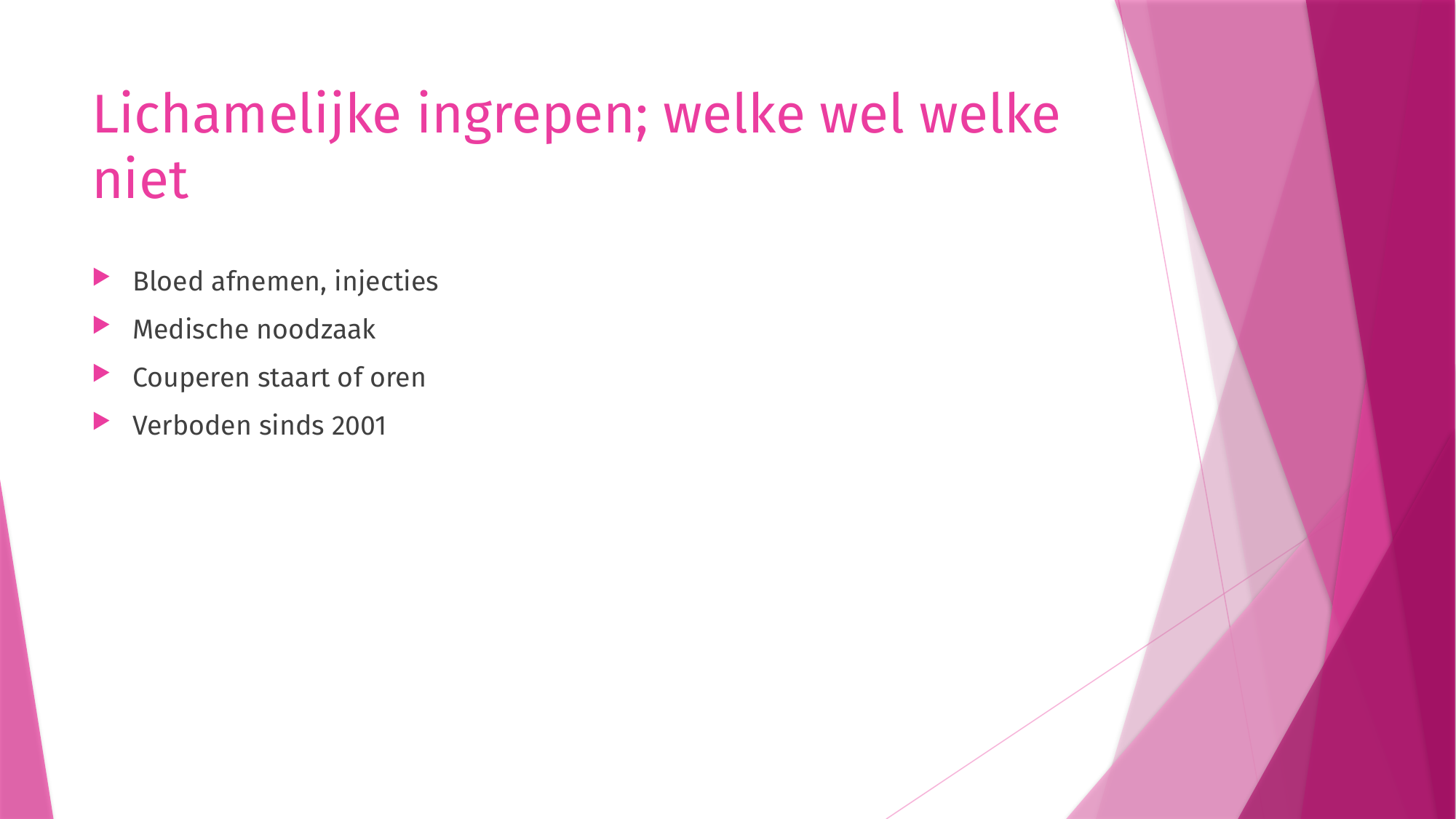

# Lichamelijke ingrepen; welke wel welke niet
Bloed afnemen, injecties
Medische noodzaak
Couperen staart of oren
Verboden sinds 2001